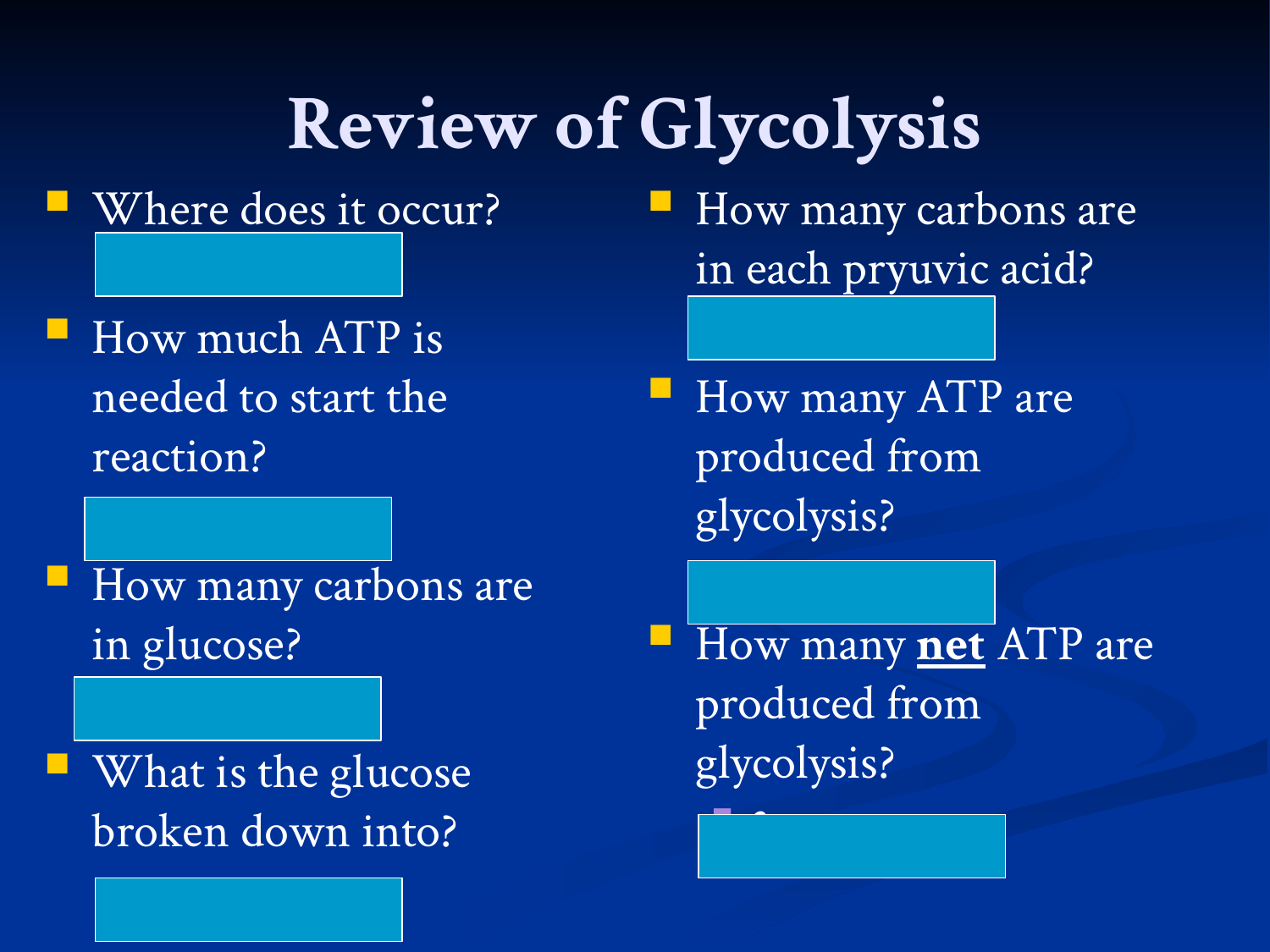

# Review of Glycolysis
Where does it occur?
cytoplasm
How much ATP is needed to start the reaction?
2
How many carbons are in glucose?
6
What is the glucose broken down into?
2 Pyruvic acids

How many carbons are in each pryuvic acid?
3
How many ATP are produced from glycolysis?
4
How many net ATP are produced from glycolysis?
2